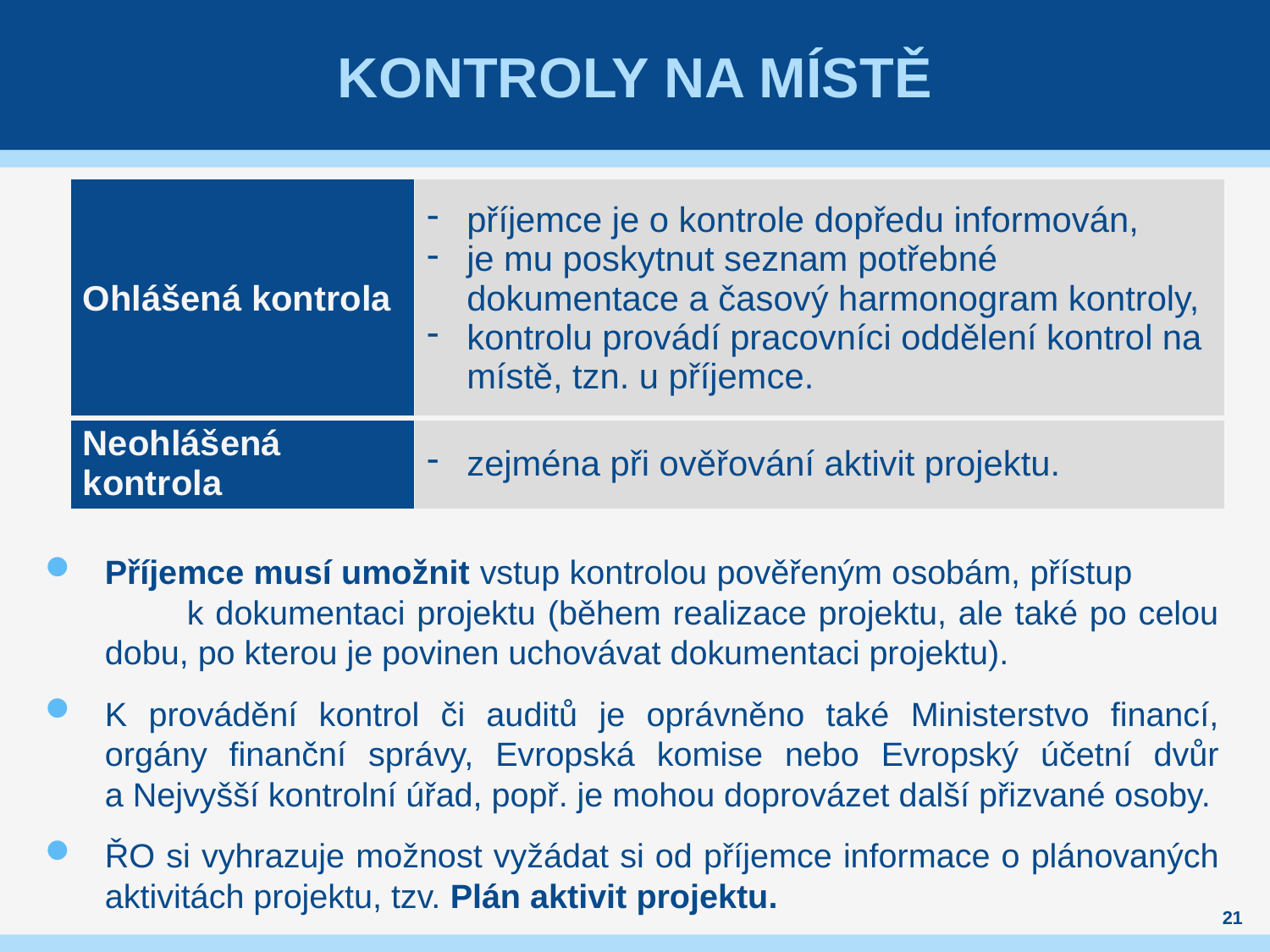

# kontroly na místě
| Ohlášená kontrola | příjemce je o kontrole dopředu informován, je mu poskytnut seznam potřebné dokumentace a časový harmonogram kontroly, kontrolu provádí pracovníci oddělení kontrol na místě, tzn. u příjemce. |
| --- | --- |
| Neohlášená kontrola | zejména při ověřování aktivit projektu. |

Příjemce musí umožnit vstup kontrolou pověřeným osobám, přístup                 k dokumentaci projektu (během realizace projektu, ale také po celou dobu, po kterou je povinen uchovávat dokumentaci projektu).
K provádění kontrol či auditů je oprávněno také Ministerstvo financí, orgány finanční správy, Evropská komise nebo Evropský účetní dvůr a Nejvyšší kontrolní úřad, popř. je mohou doprovázet další přizvané osoby.
ŘO si vyhrazuje možnost vyžádat si od příjemce informace o plánovaných aktivitách projektu, tzv. Plán aktivit projektu.

21